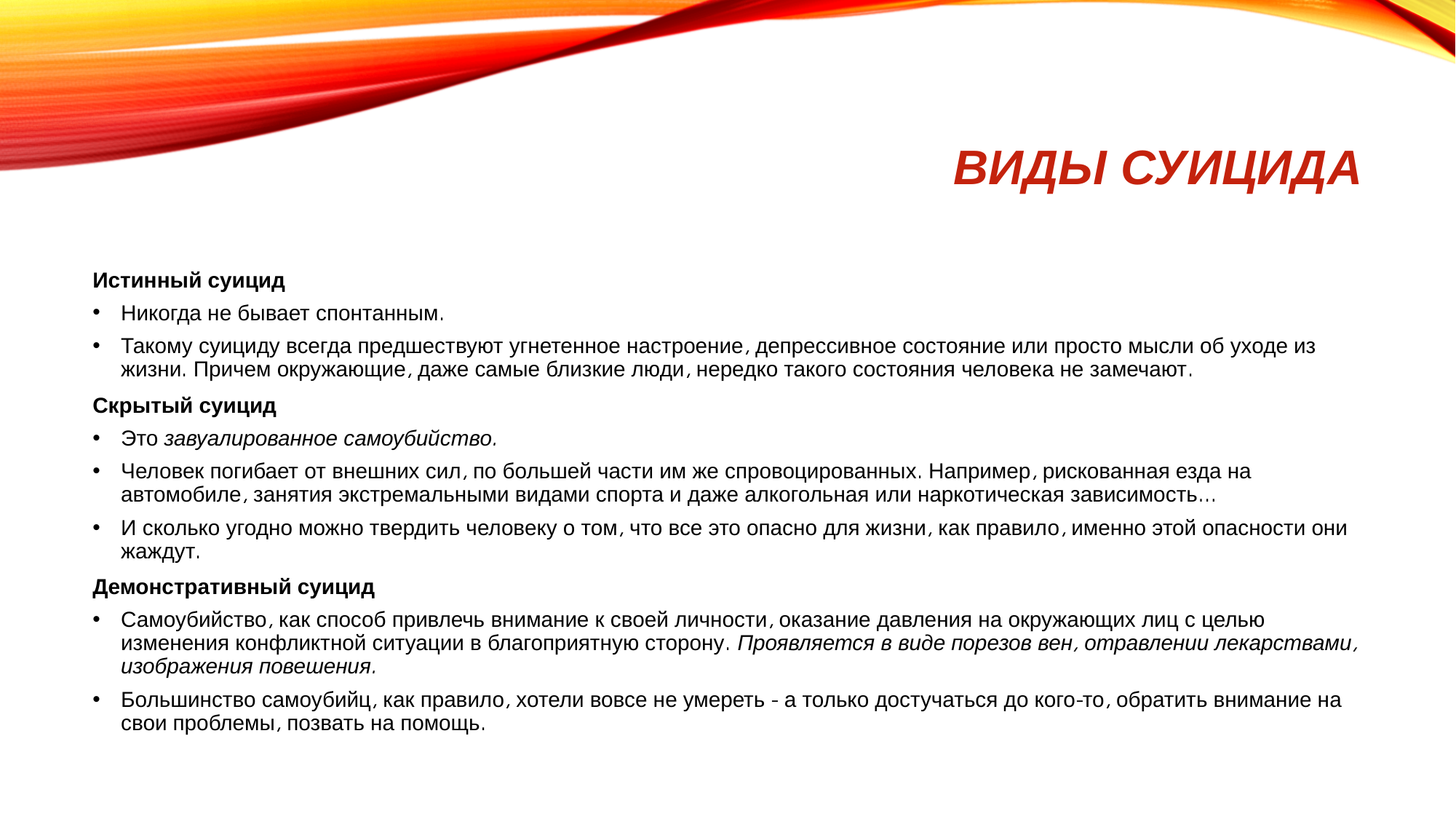

ВИДЫ СУИЦИДА
Истинный суицид
Никогда не бывает спонтанным.
Такому суициду всегда предшествуют угнетенное настроение, депрессивное состояние или просто мысли об уходе из жизни. Причем окружающие, даже самые близкие люди, нередко такого состояния человека не замечают.
Скрытый суицид
Это завуалированное самоубийство.
Человек погибает от внешних сил, по большей части им же спровоцированных. Например, рискованная езда на автомобиле, занятия экстремальными видами спорта и даже алкогольная или наркотическая зависимость…
И сколько угодно можно твердить человеку о том, что все это опасно для жизни, как правило, именно этой опасности они жаждут.
Демонстративный суицид
Самоубийство, как способ привлечь внимание к своей личности, оказание давления на окружающих лиц с целью изменения конфликтной ситуации в благоприятную сторону. Проявляется в виде порезов вен, отравлении лекарствами, изображения повешения.
Большинство самоубийц, как правило, хотели вовсе не умереть - а только достучаться до кого-то, обратить внимание на свои проблемы, позвать на помощь.